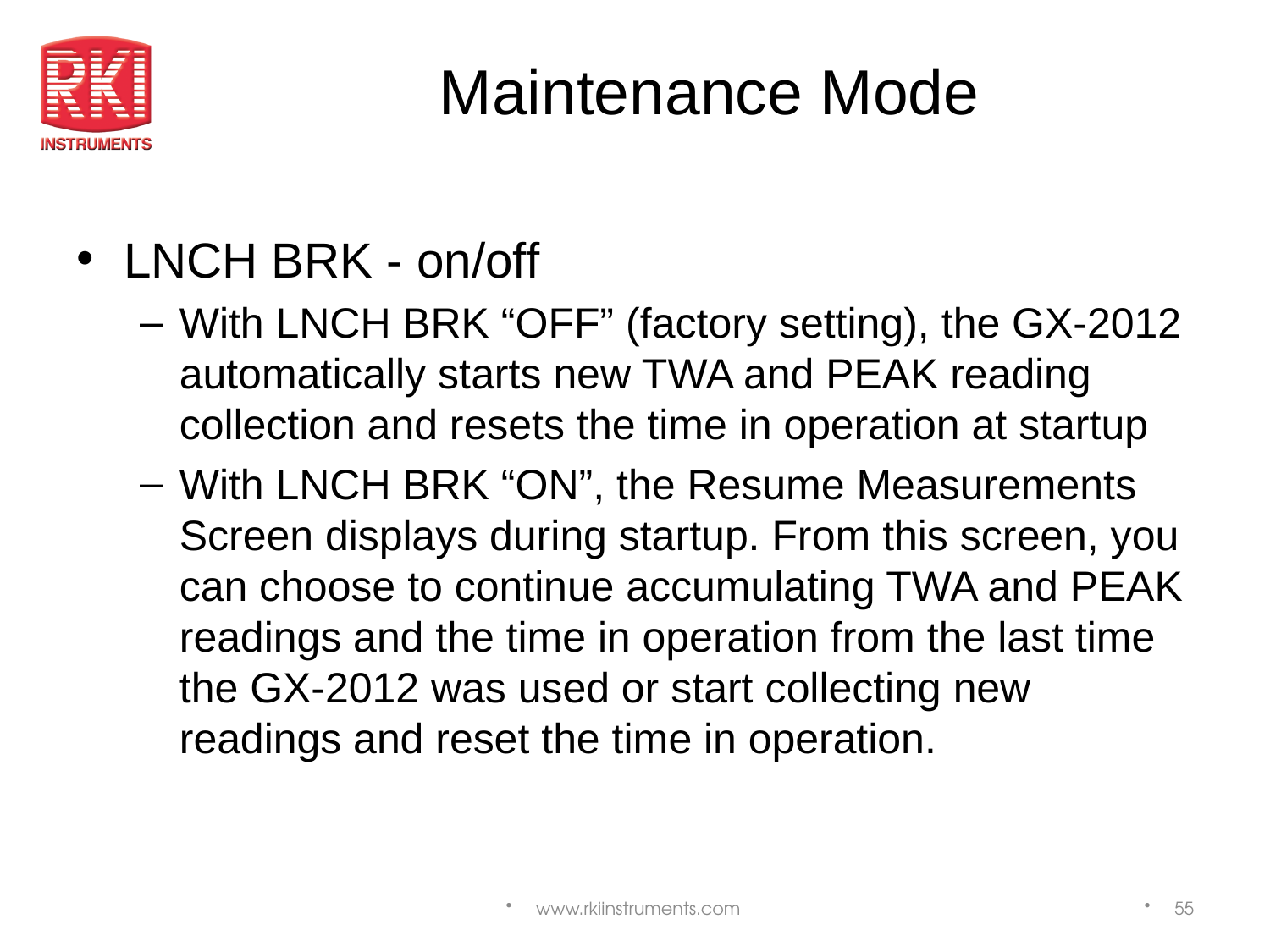

# Maintenance Mode
LNCH BRK - on/off
With LNCH BRK “OFF” (factory setting), the GX-2012 automatically starts new TWA and PEAK reading collection and resets the time in operation at startup
With LNCH BRK “ON”, the Resume Measurements Screen displays during startup. From this screen, you can choose to continue accumulating TWA and PEAK readings and the time in operation from the last time the GX-2012 was used or start collecting new readings and reset the time in operation.

www.rkiinstruments.com
55